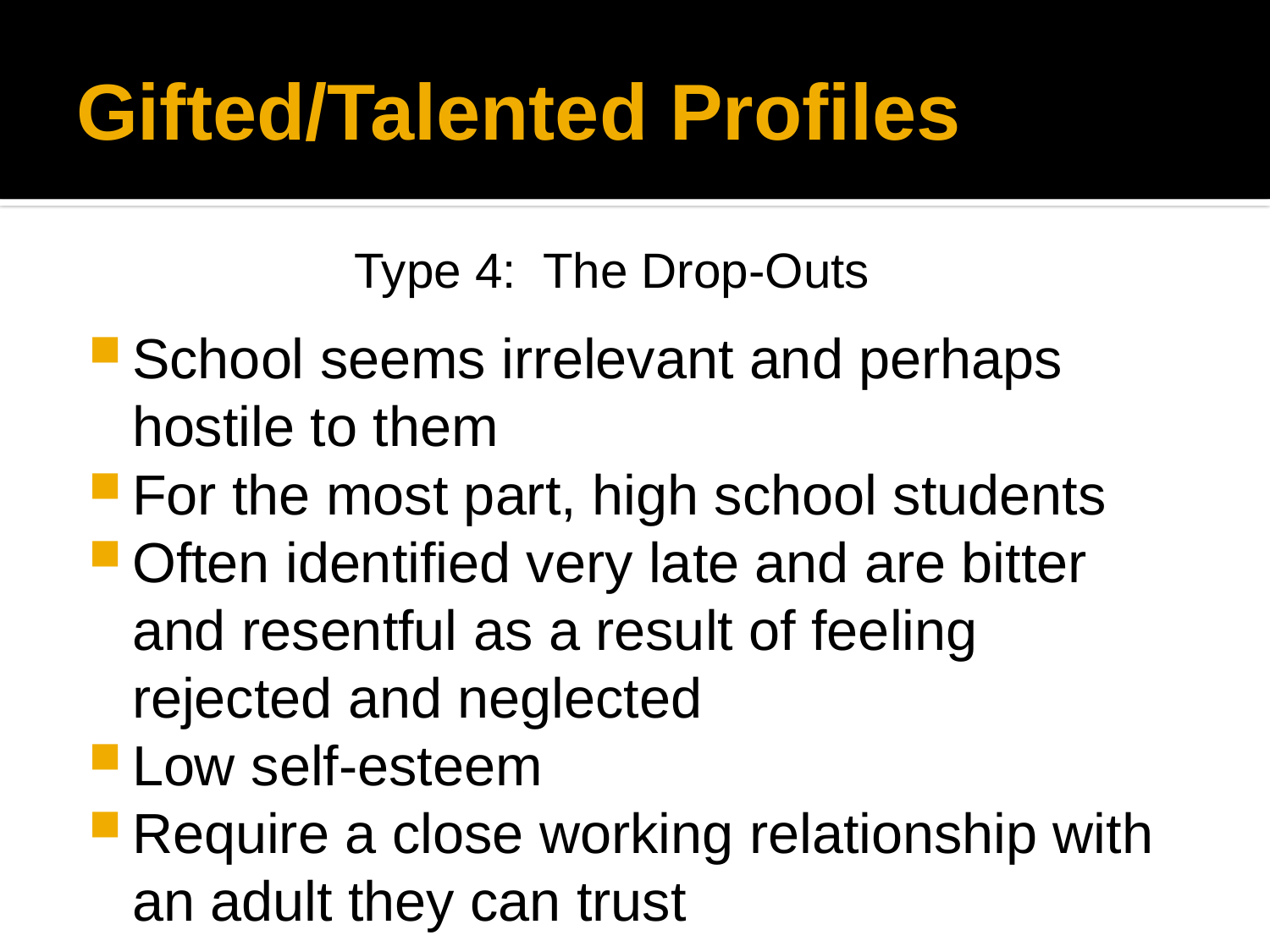

# Gifted/Talented Profiles
Type 4:  The Drop-Outs
School seems irrelevant and perhaps hostile to them
For the most part, high school students
Often identified very late and are bitter and resentful as a result of feeling rejected and neglected
Low self-esteem
Require a close working relationship with an adult they can trust